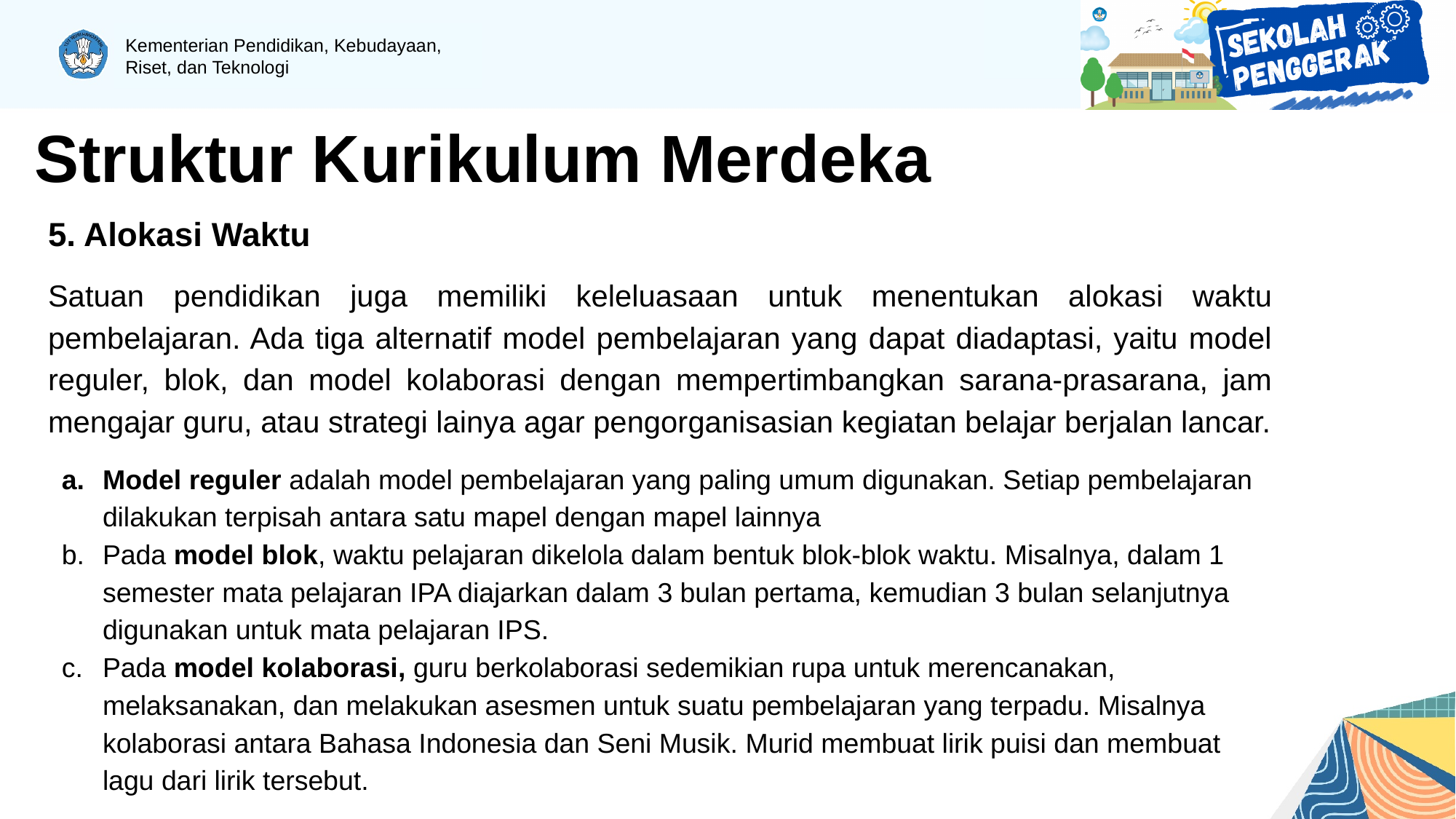

Struktur Kurikulum Merdeka

5. Alokasi Waktu
Satuan pendidikan juga memiliki keleluasaan untuk menentukan alokasi waktu pembelajaran. Ada tiga alternatif model pembelajaran yang dapat diadaptasi, yaitu model reguler, blok, dan model kolaborasi dengan mempertimbangkan sarana-prasarana, jam mengajar guru, atau strategi lainya agar pengorganisasian kegiatan belajar berjalan lancar.
Model reguler adalah model pembelajaran yang paling umum digunakan. Setiap pembelajaran dilakukan terpisah antara satu mapel dengan mapel lainnya
Pada model blok, waktu pelajaran dikelola dalam bentuk blok-blok waktu. Misalnya, dalam 1 semester mata pelajaran IPA diajarkan dalam 3 bulan pertama, kemudian 3 bulan selanjutnya digunakan untuk mata pelajaran IPS.
Pada model kolaborasi, guru berkolaborasi sedemikian rupa untuk merencanakan, melaksanakan, dan melakukan asesmen untuk suatu pembelajaran yang terpadu. Misalnya kolaborasi antara Bahasa Indonesia dan Seni Musik. Murid membuat lirik puisi dan membuat lagu dari lirik tersebut.